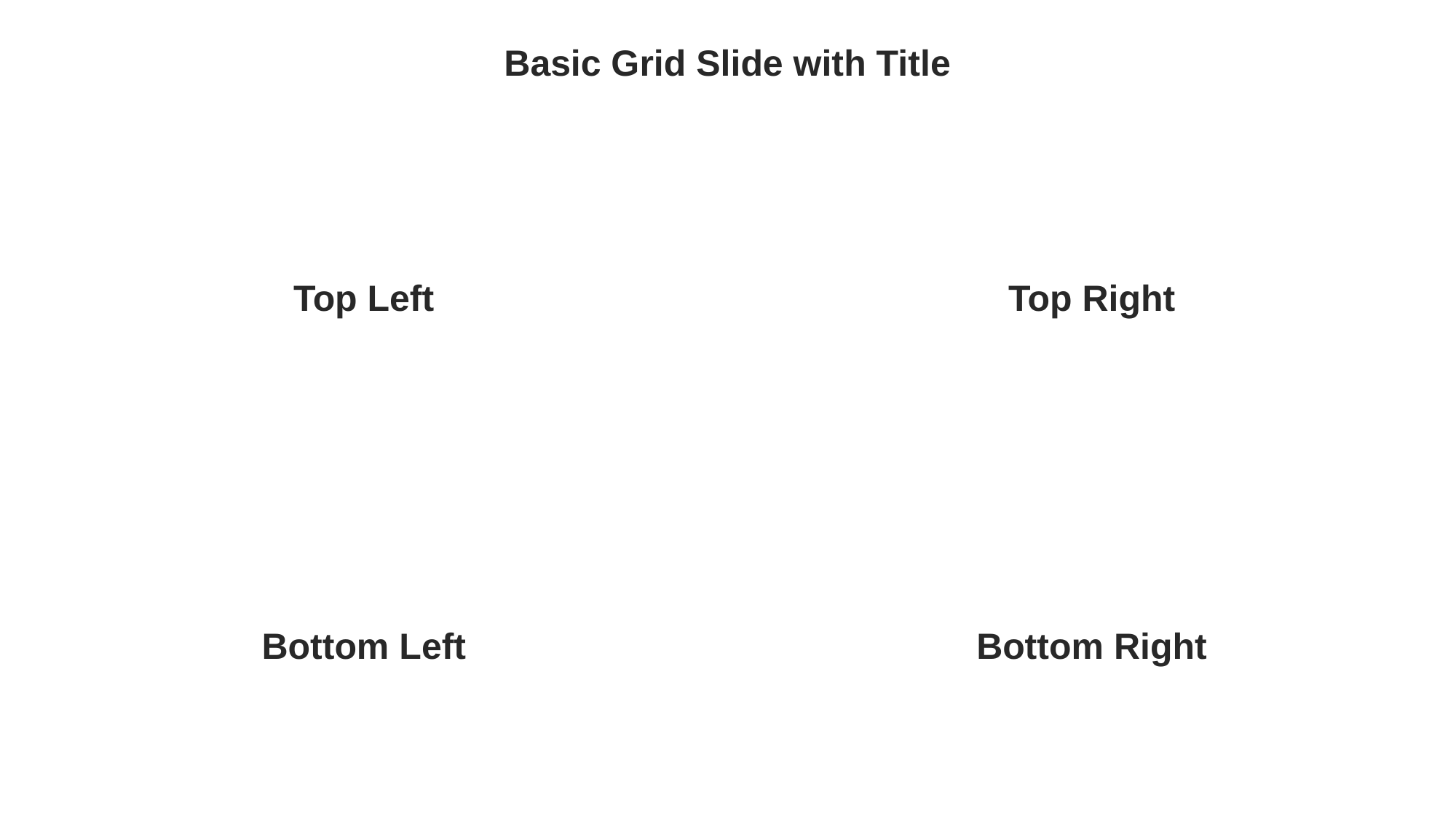

Basic Grid Slide with Title
Top Left
Top Right
Bottom Left
Bottom Right